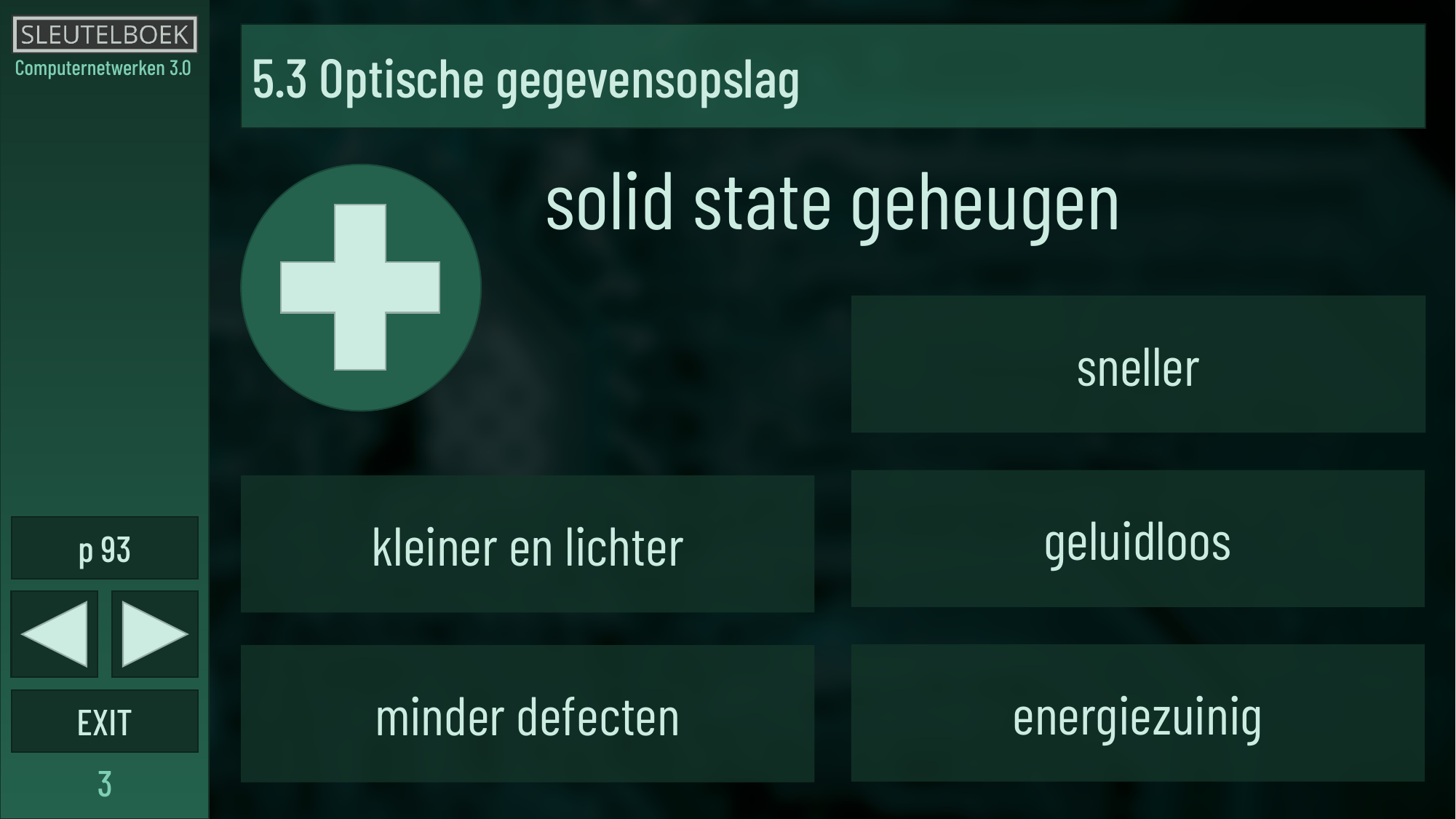

5.3 Optische gegevensopslag
Computernetwerken 3.0
solid state geheugen

sneller
geluidloos
kleiner en lichter
p 93
energiezuinig
minder defecten
3